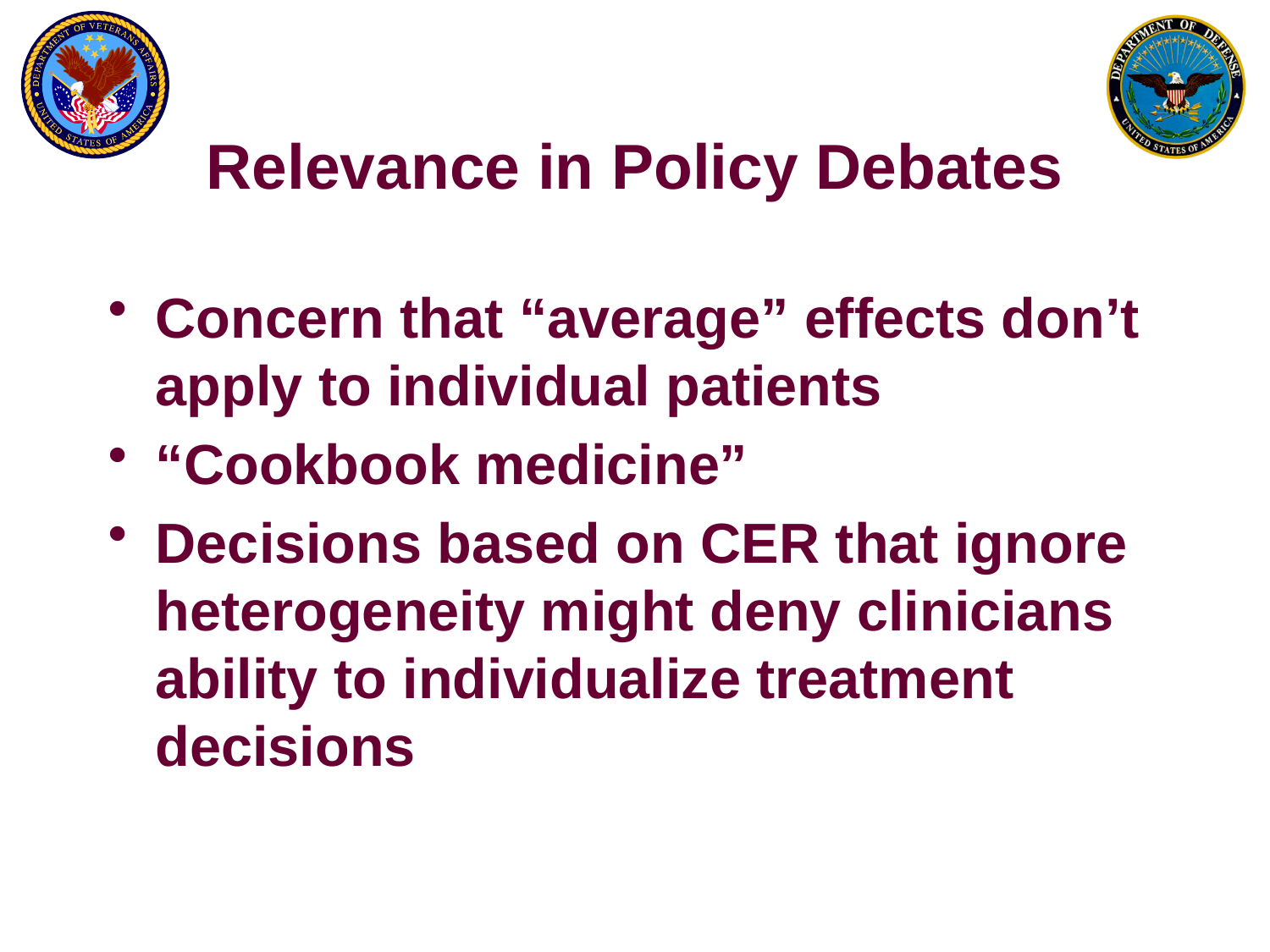

# Relevance in Policy Debates
Concern that “average” effects don’t apply to individual patients
“Cookbook medicine”
Decisions based on CER that ignore heterogeneity might deny clinicians ability to individualize treatment decisions